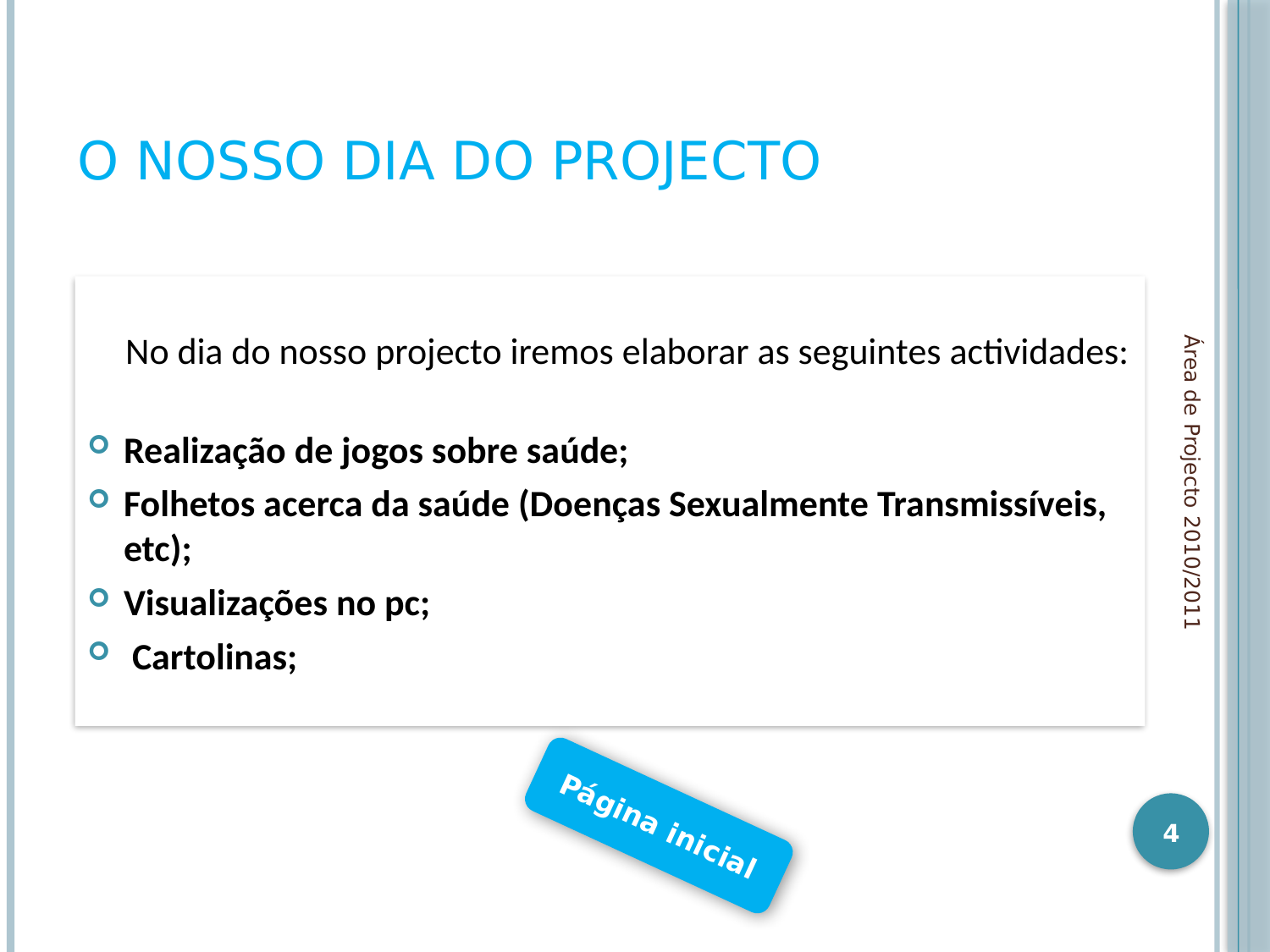

# O nosso dia do projecto
No dia do nosso projecto iremos elaborar as seguintes actividades:
Realização de jogos sobre saúde;
Folhetos acerca da saúde (Doenças Sexualmente Transmissíveis, etc);
Visualizações no pc;
 Cartolinas;

Área de Projecto 2010/2011
Página inicial
4